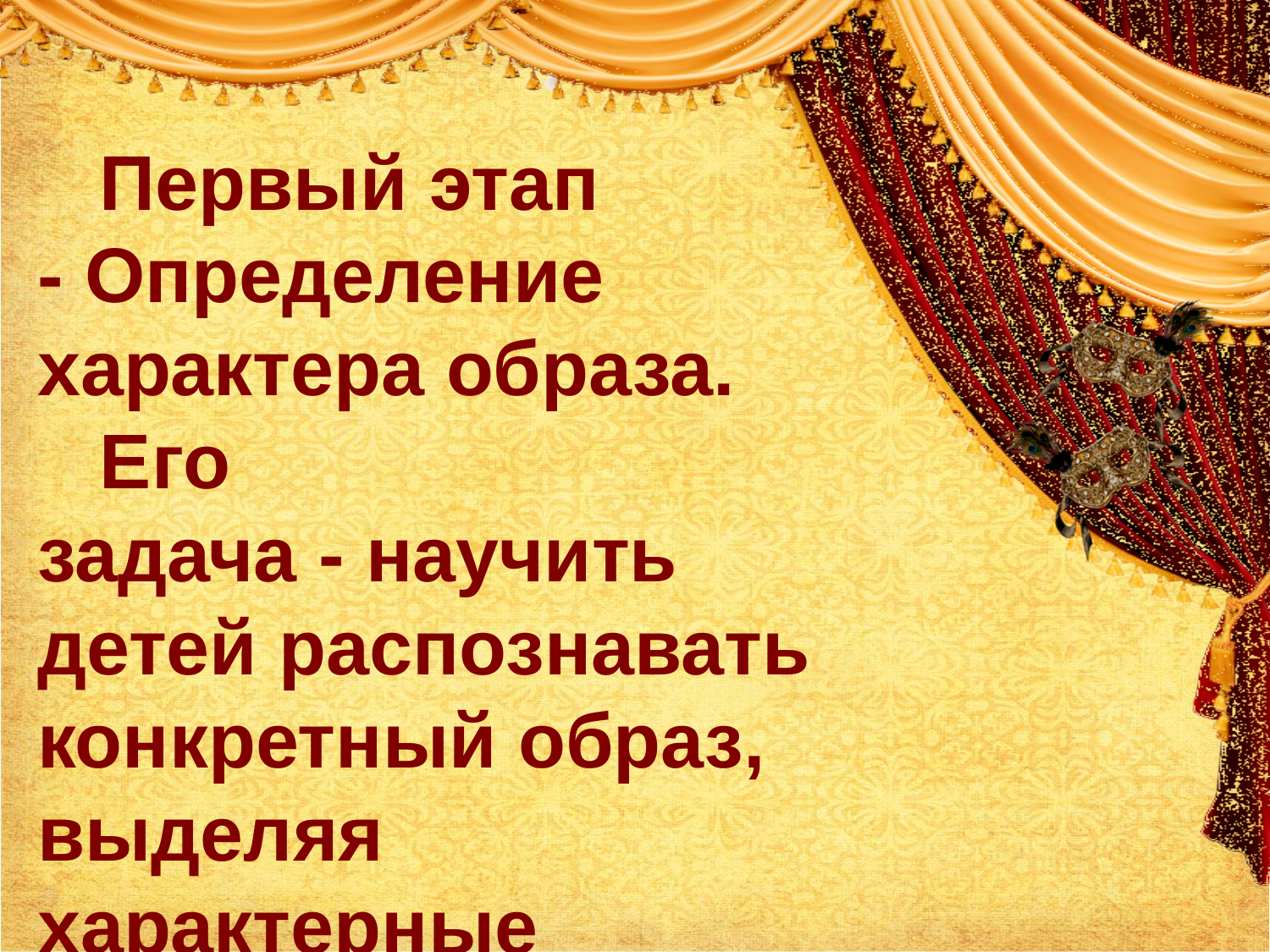

Первый этап - Определение характера образа.
Его задача - научить детей распознавать конкретный образ, выделяя характерные черты, присущие только ему.